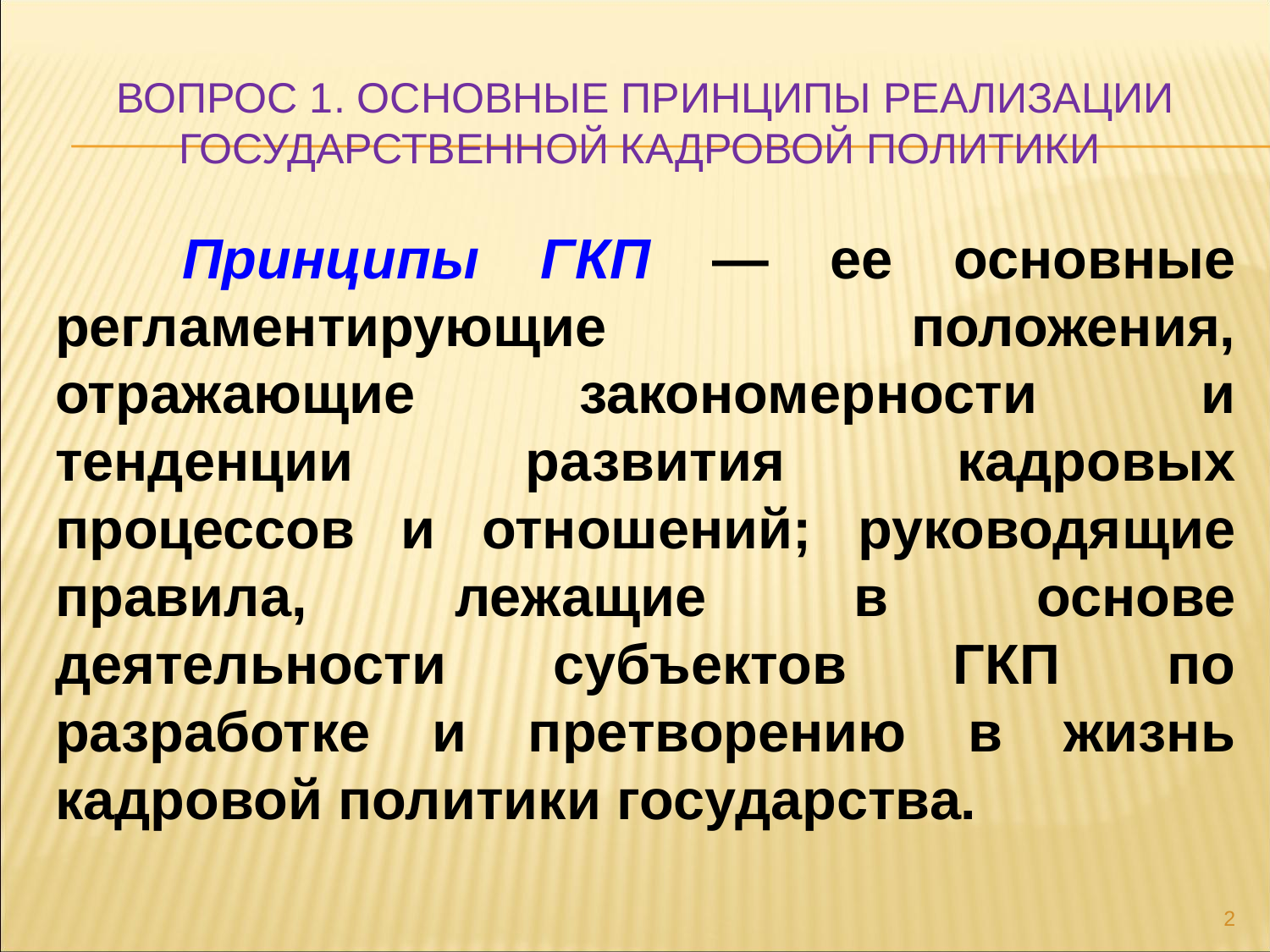

# Вопрос 1. основные принципы реализации государственной кадровой политики
	Принципы ГКП — ее основные регламентирующие положения, отражающие закономерности и тенденции развития кадровых процессов и отношений; руководящие правила, лежащие в основе деятельности субъектов ГКП по разработке и претворению в жизнь кадровой политики государства.

2